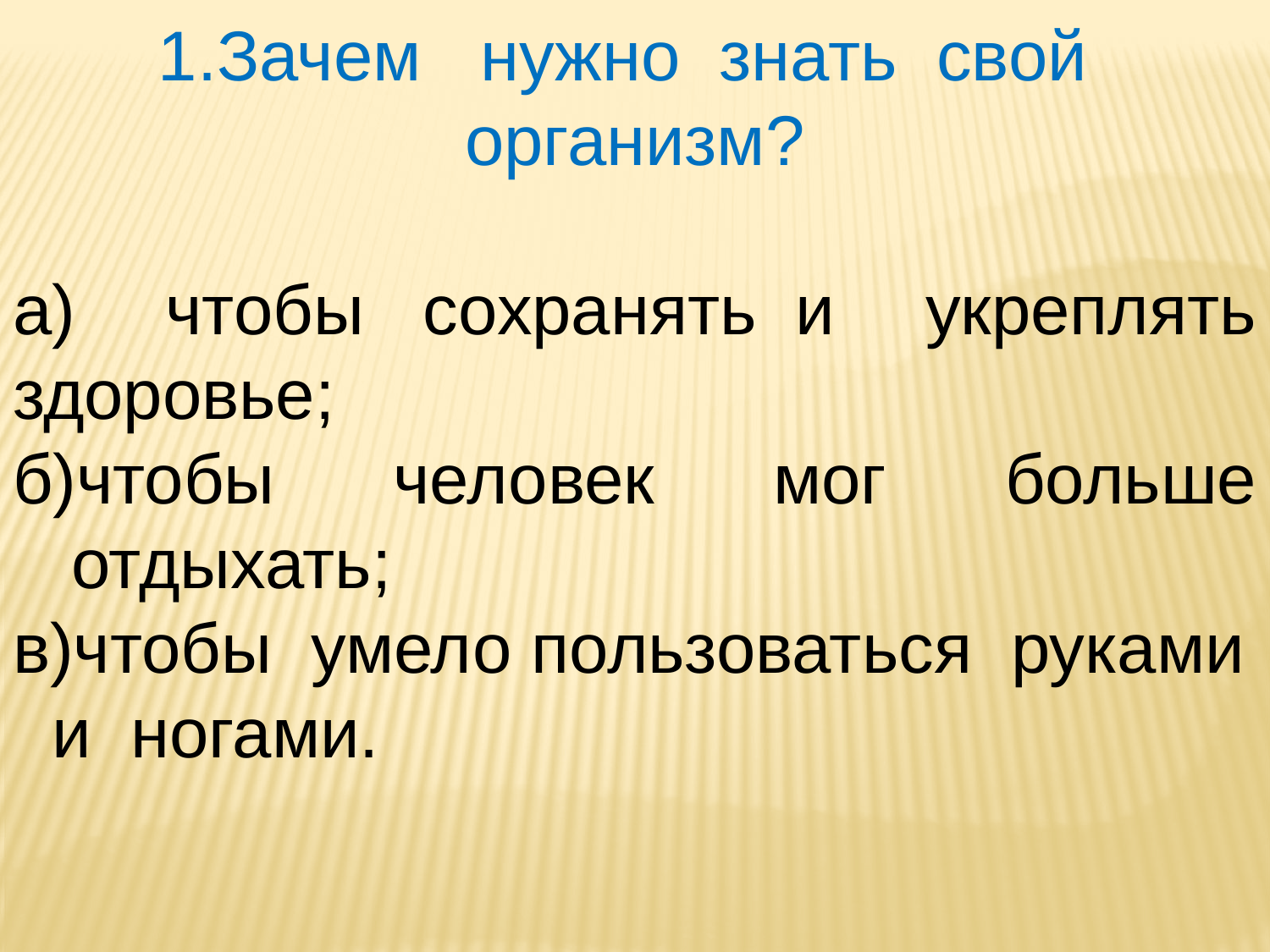

1.Зачем   нужно  знать  свой
организм?

а) чтобы   сохранять  и укреплять здоровье;
б)чтобы человек мог больше    отдыхать;
в)чтобы  умело пользоваться  руками  и  ногами.